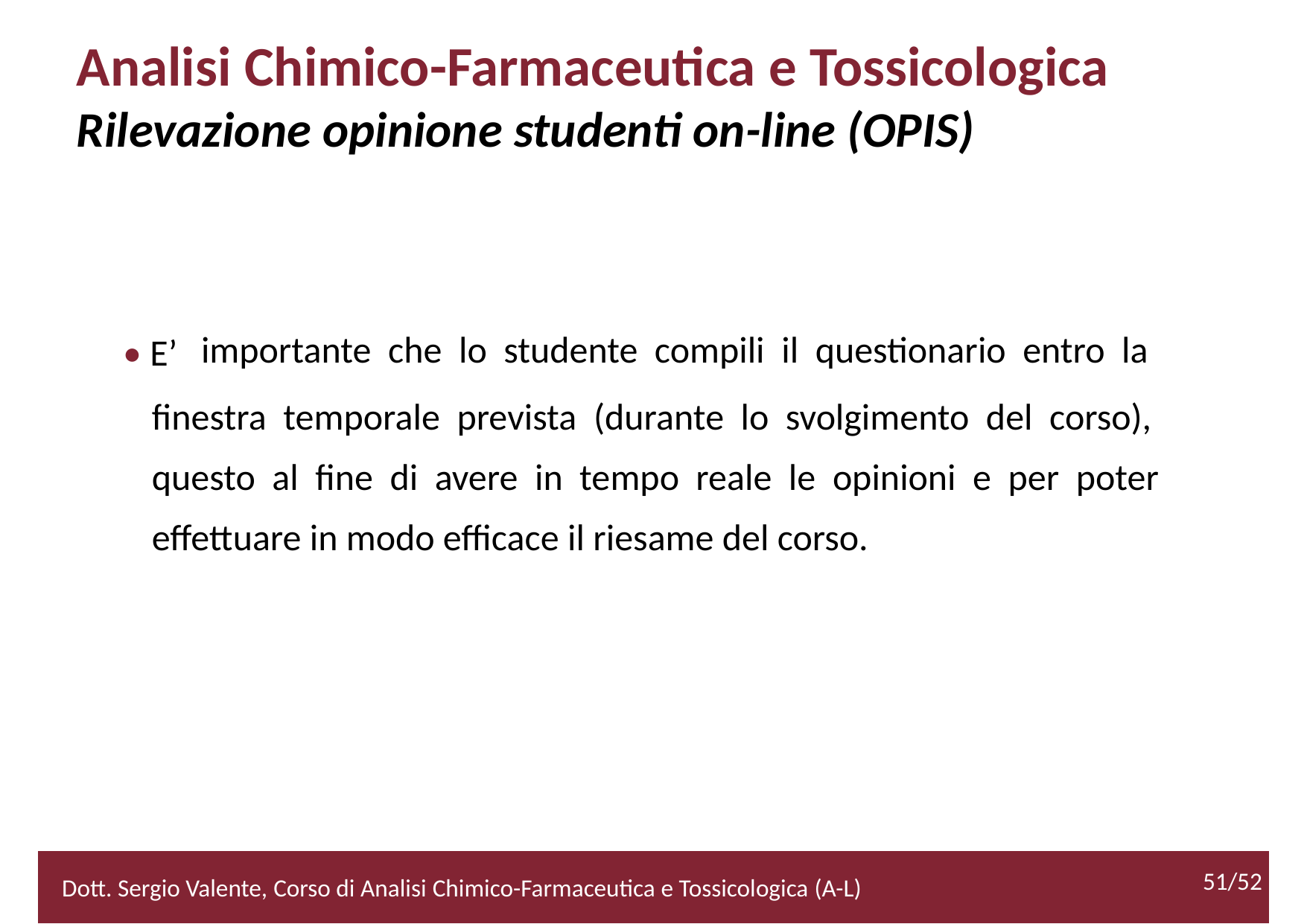

Analisi Chimico-Farmaceutica e Tossicologica
Rilevazione opinione studenti on-line (OPIS)
• E’
importante  che  lo  studente  compili  il  questionario  entro  la
finestra  temporale  prevista  (durante  lo  svolgimento  del  corso),

questo  al  fine  di  avere  in  tempo  reale  le  opinioni  e  per  poter

effettuare in modo efficace il riesame del corso.

51/52
Dott. Sergio Valente, Corso di Analisi Chimico-Farmaceutica e Tossicologica (A-L)